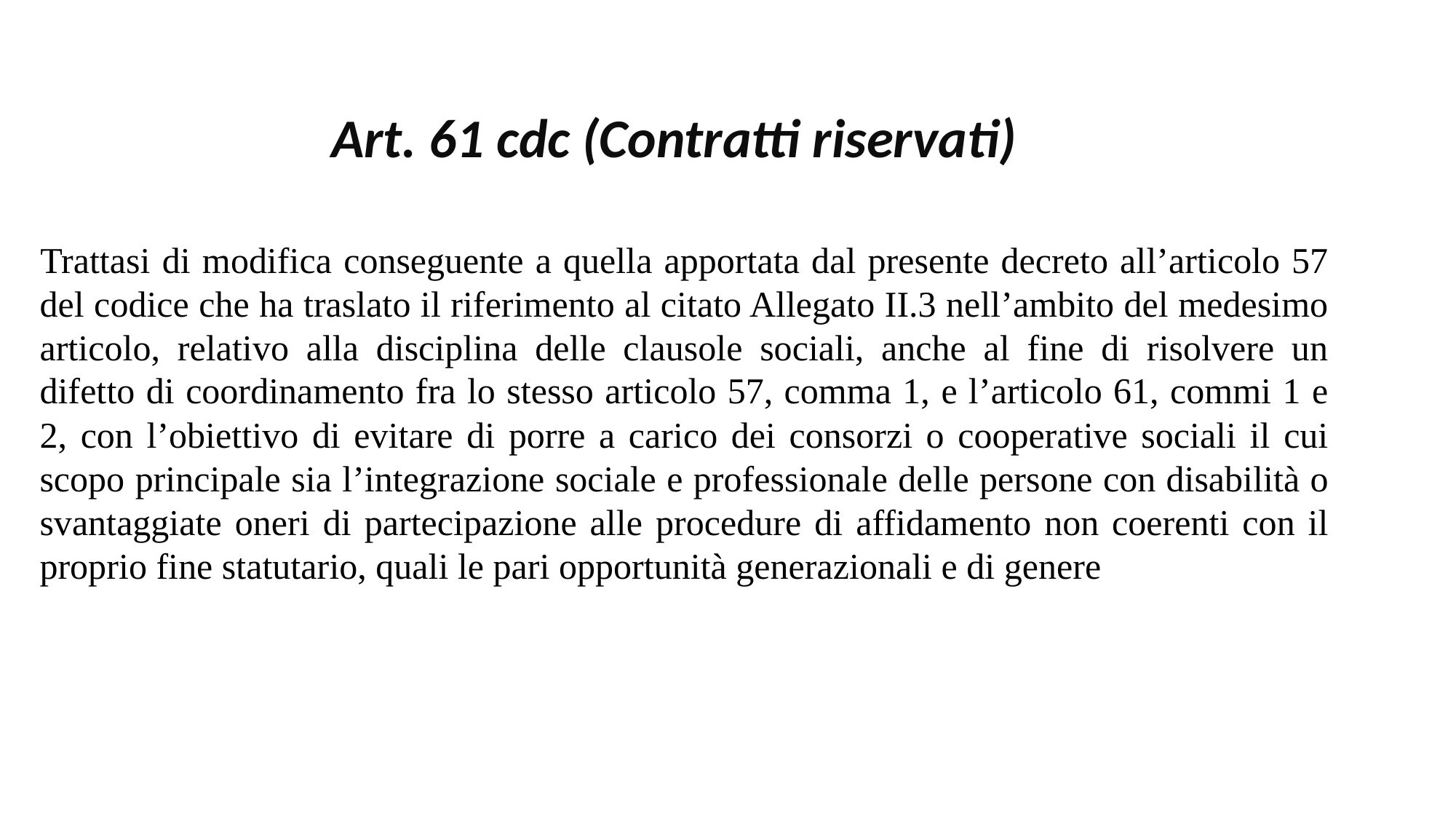

Art. 61 cdc (Contratti riservati)

Trattasi di modifica conseguente a quella apportata dal presente decreto all’articolo 57 del codice che ha traslato il riferimento al citato Allegato II.3 nell’ambito del medesimo articolo, relativo alla disciplina delle clausole sociali, anche al fine di risolvere un difetto di coordinamento fra lo stesso articolo 57, comma 1, e l’articolo 61, commi 1 e 2, con l’obiettivo di evitare di porre a carico dei consorzi o cooperative sociali il cui scopo principale sia l’integrazione sociale e professionale delle persone con disabilità o svantaggiate oneri di partecipazione alle procedure di affidamento non coerenti con il proprio fine statutario, quali le pari opportunità generazionali e di genere